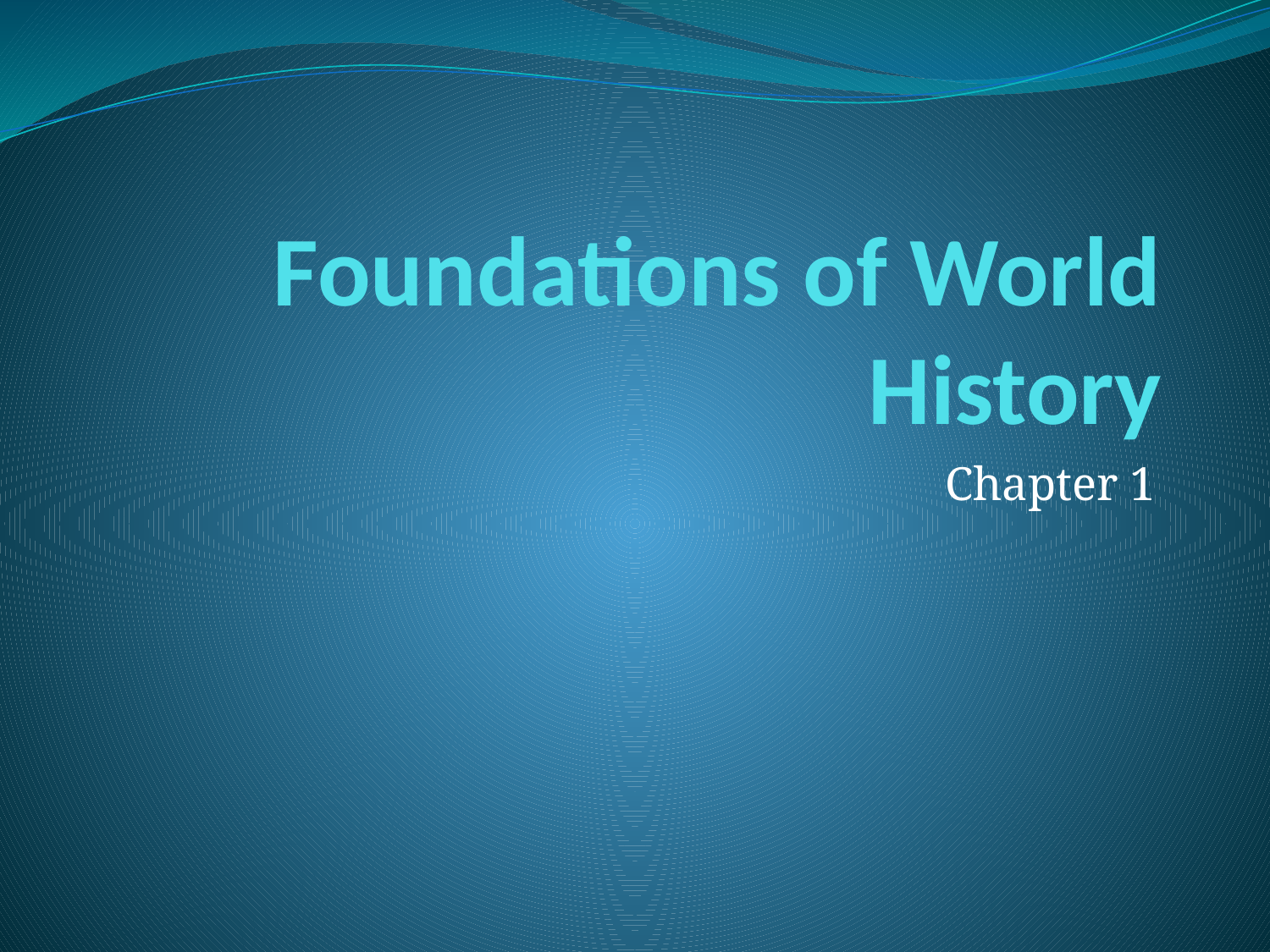

# Foundations of World History
Chapter 1